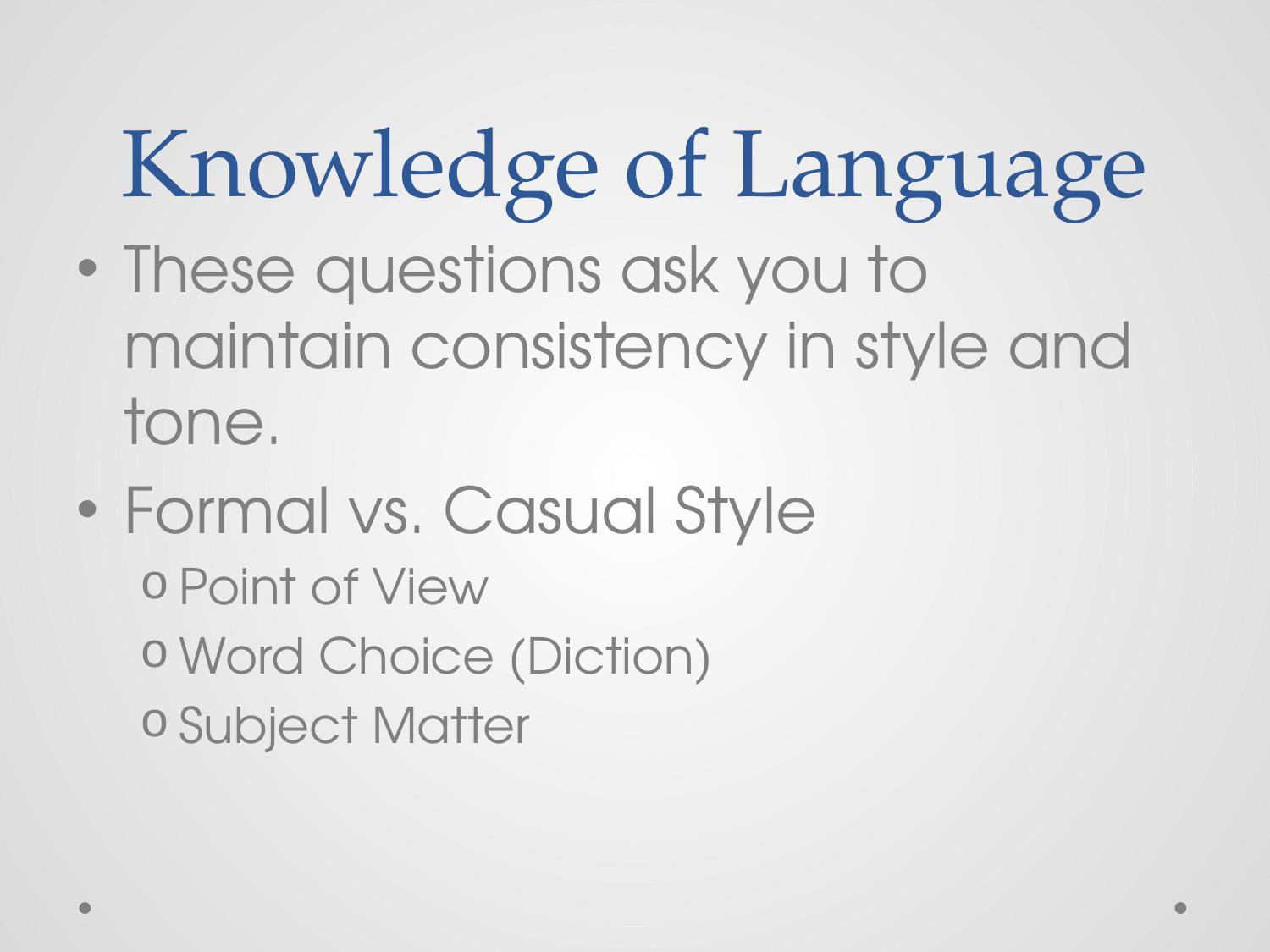

# Knowledge of Language
These questions ask you to maintain consistency in style and tone.
Formal vs. Casual Style
Point of View
Word Choice (Diction)
Subject Matter